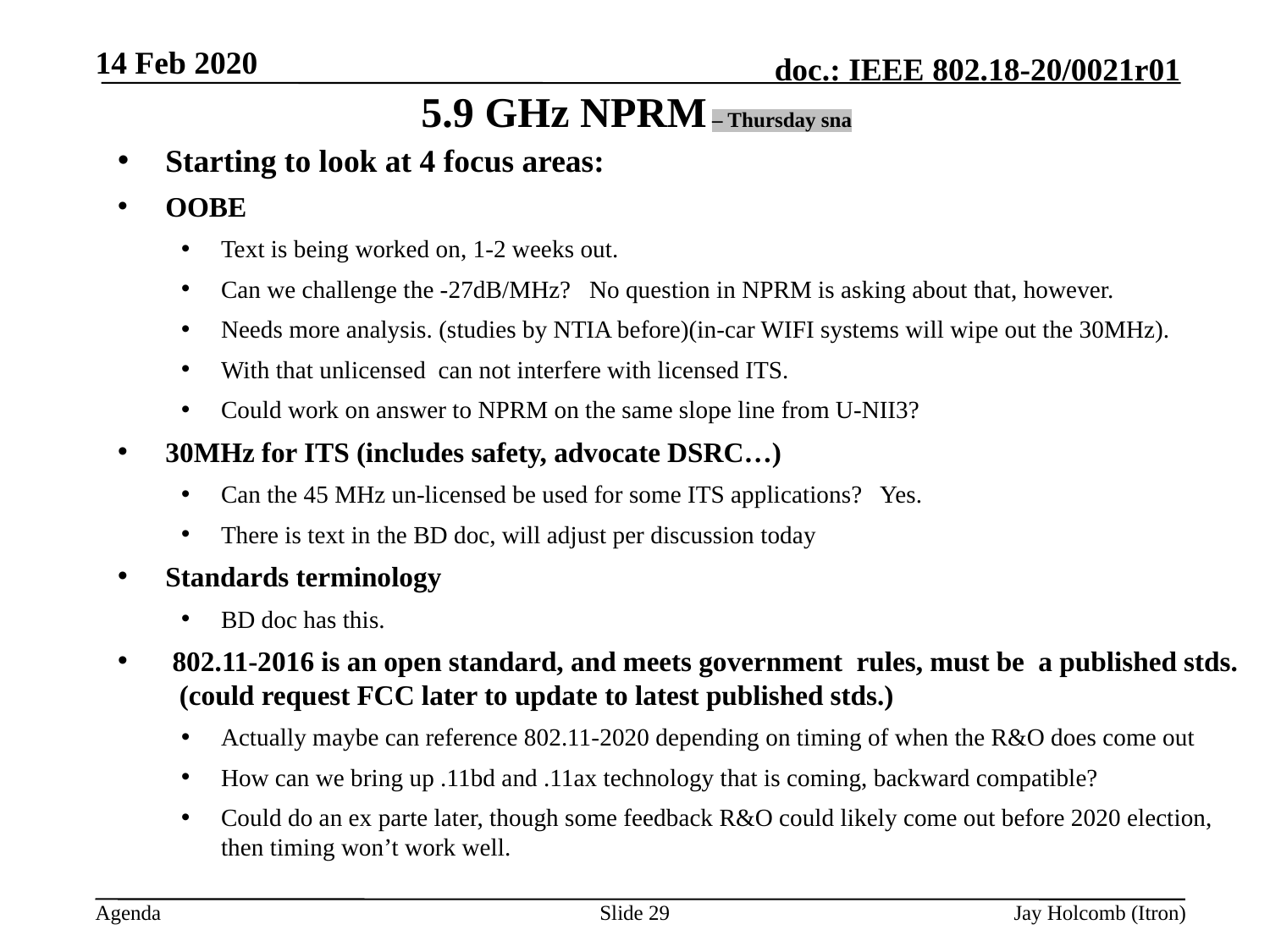

14 Feb 2020
# 5.9 GHz NPRM – Thursday sna
Starting to look at 4 focus areas:
OOBE
Text is being worked on, 1-2 weeks out.
Can we challenge the -27dB/MHz?   No question in NPRM is asking about that, however.
Needs more analysis. (studies by NTIA before)(in-car WIFI systems will wipe out the 30MHz).
With that unlicensed  can not interfere with licensed ITS.
Could work on answer to NPRM on the same slope line from U-NII3?
30MHz for ITS (includes safety, advocate DSRC…)
Can the 45 MHz un-licensed be used for some ITS applications?   Yes.
There is text in the BD doc, will adjust per discussion today
Standards terminology
BD doc has this.
 802.11-2016 is an open standard, and meets government  rules, must be  a published stds.    (could request FCC later to update to latest published stds.)
Actually maybe can reference 802.11-2020 depending on timing of when the R&O does come out
How can we bring up .11bd and .11ax technology that is coming, backward compatible?
Could do an ex parte later, though some feedback R&O could likely come out before 2020 election, then timing won’t work well.

Slide 29
Jay Holcomb (Itron)